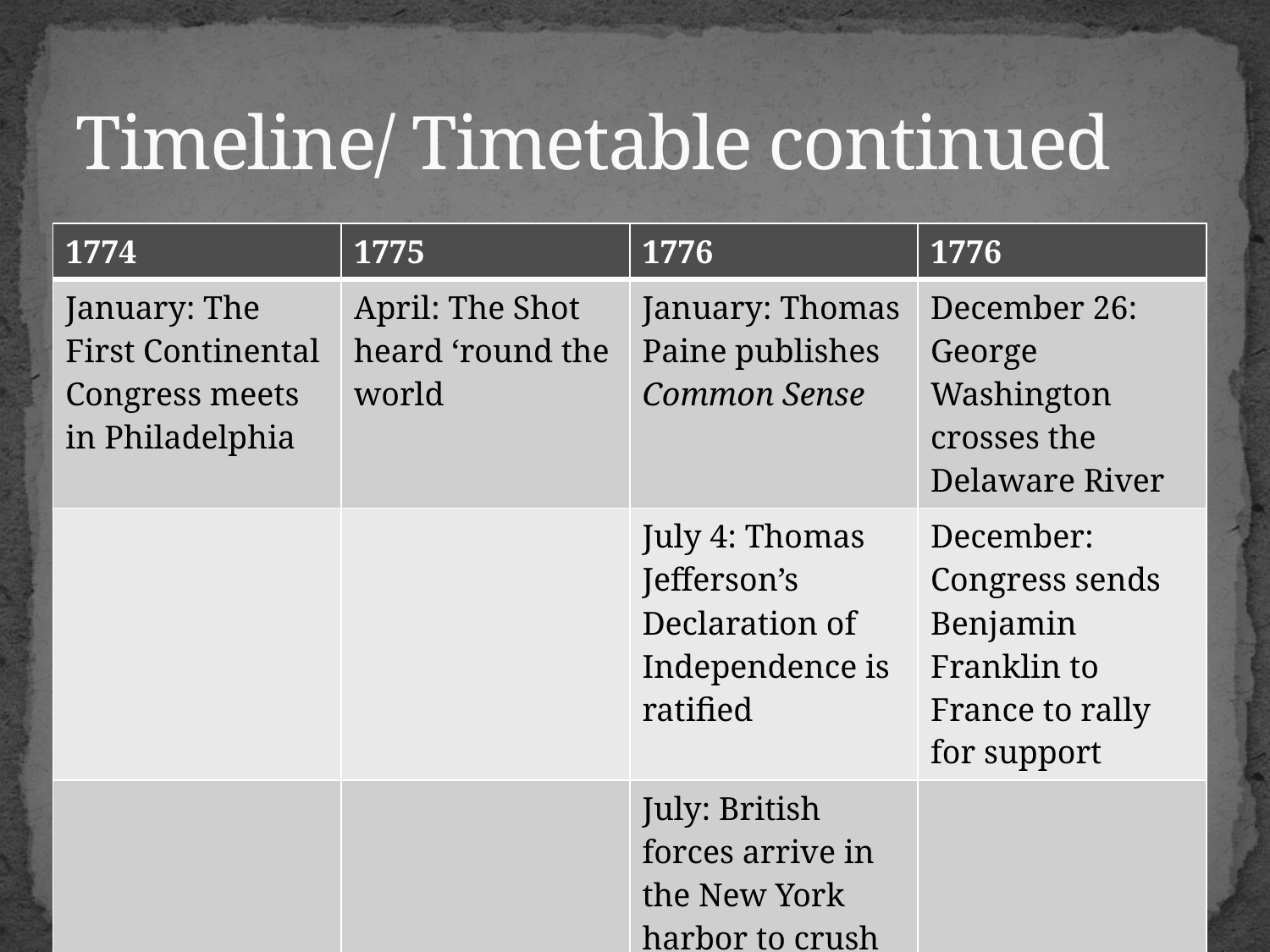

# Timeline/ Timetable continued
| 1774 | 1775 | 1776 | 1776 |
| --- | --- | --- | --- |
| January: The First Continental Congress meets in Philadelphia | April: The Shot heard ‘round the world | January: Thomas Paine publishes Common Sense | December 26: George Washington crosses the Delaware River |
|  |  | July 4: Thomas Jefferson’s Declaration of Independence is ratified | December: Congress sends Benjamin Franklin to France to rally for support |
|  |  | July: British forces arrive in the New York harbor to crush the rebellion |  |